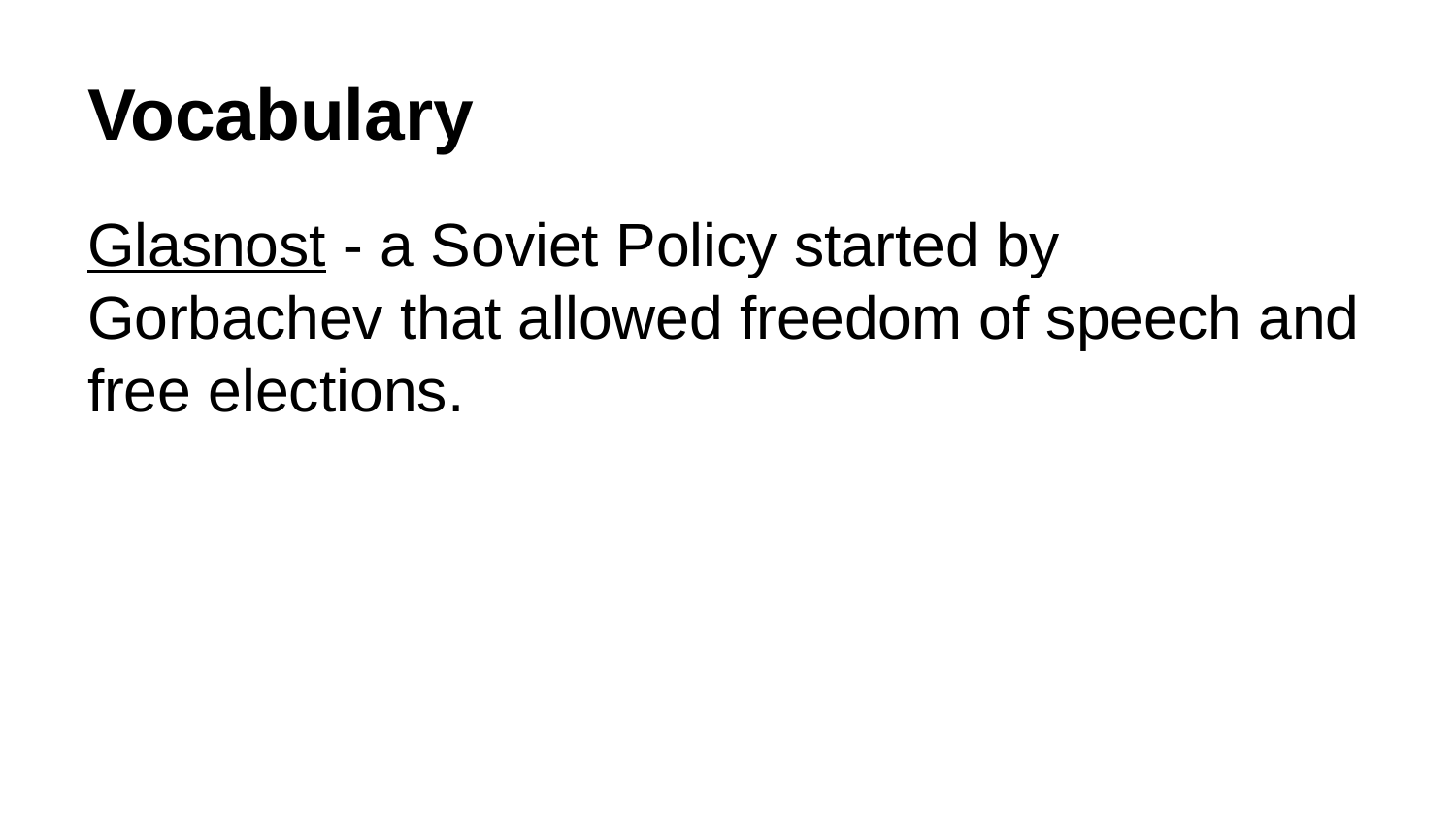

# Vocabulary
Glasnost - a Soviet Policy started by Gorbachev that allowed freedom of speech and free elections.